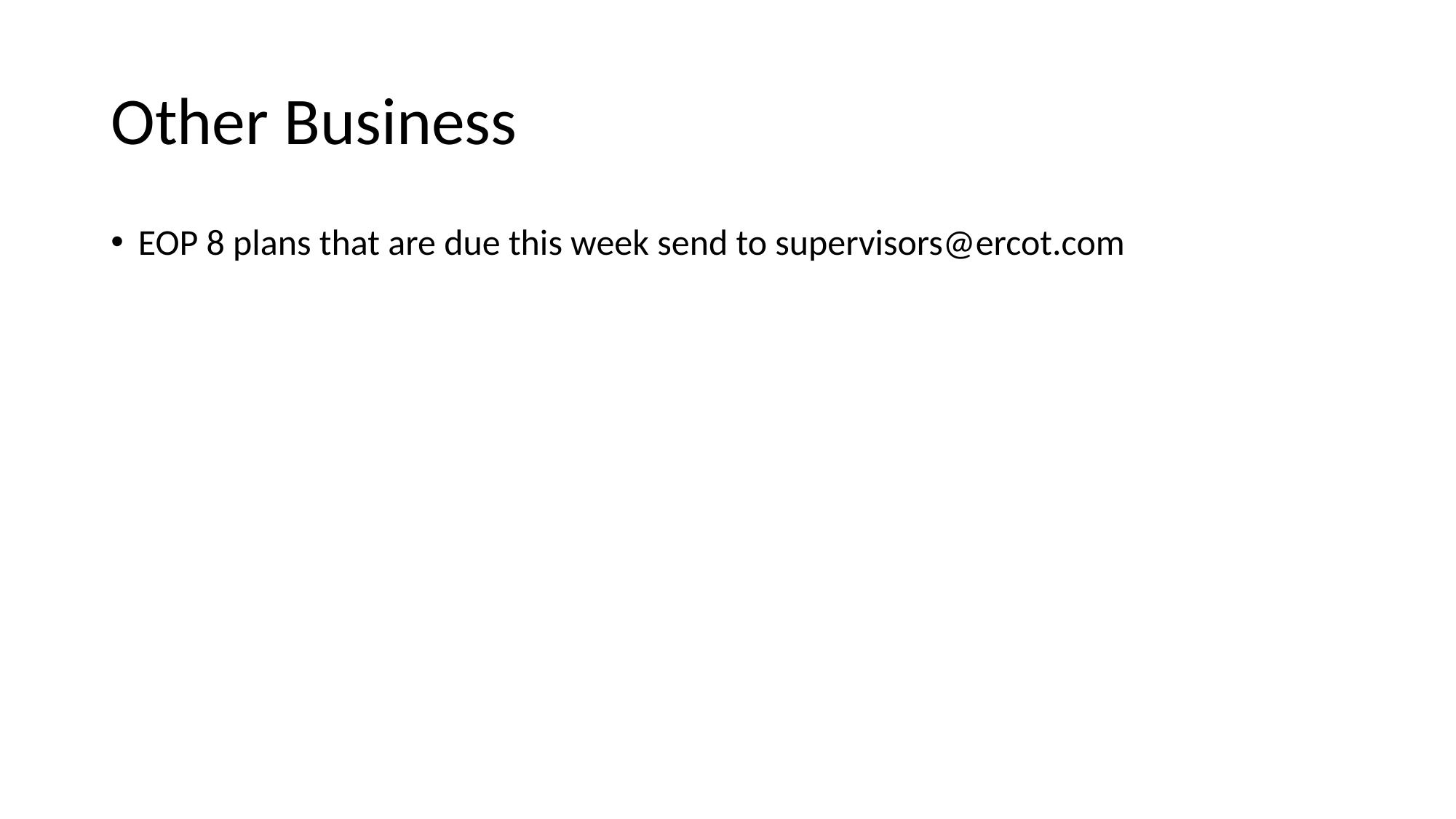

# Other Business
EOP 8 plans that are due this week send to supervisors@ercot.com